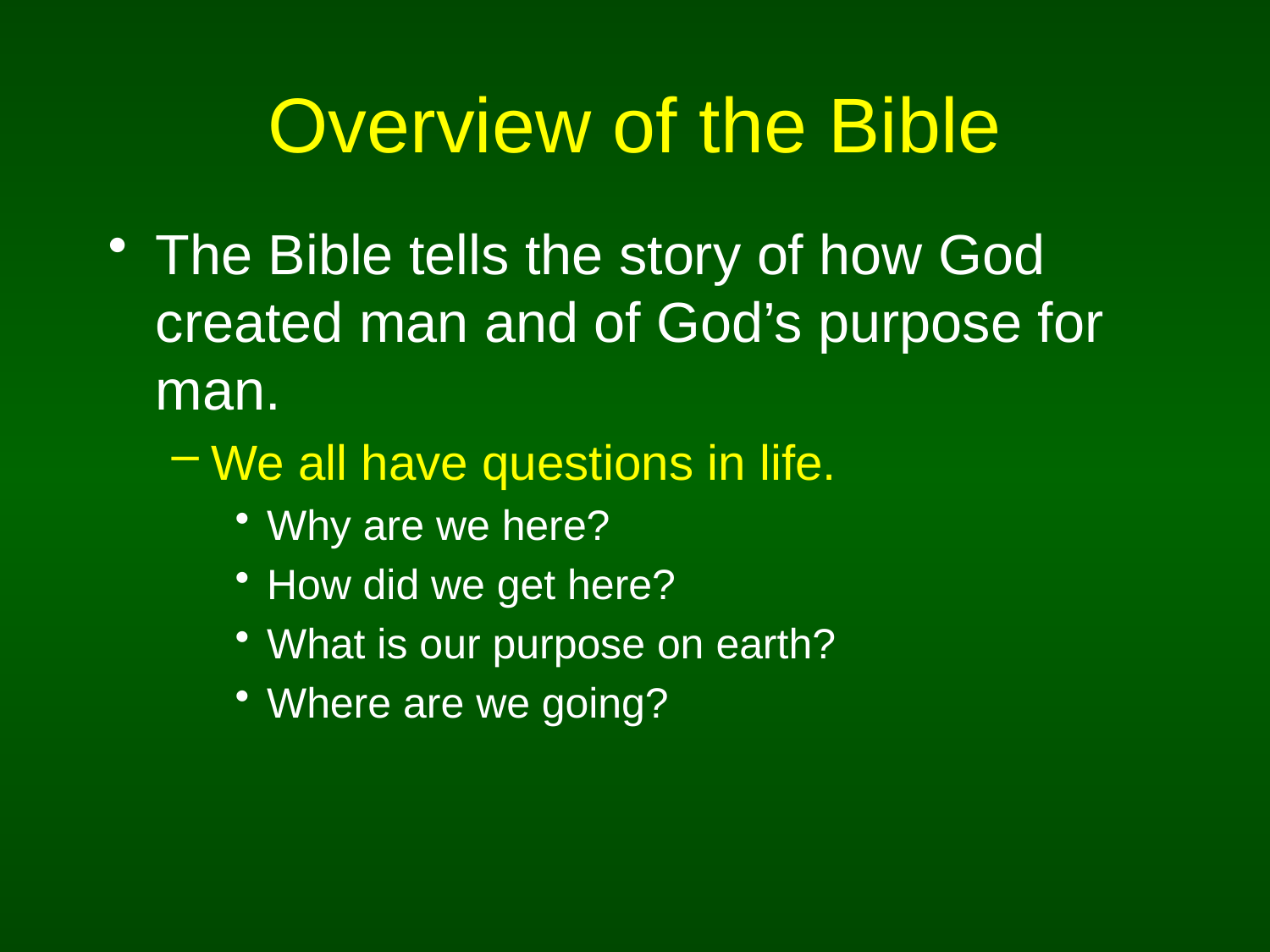

# Overview of the Bible
The Bible tells the story of how God created man and of God’s purpose for man.
We all have questions in life.
Why are we here?
How did we get here?
What is our purpose on earth?
Where are we going?